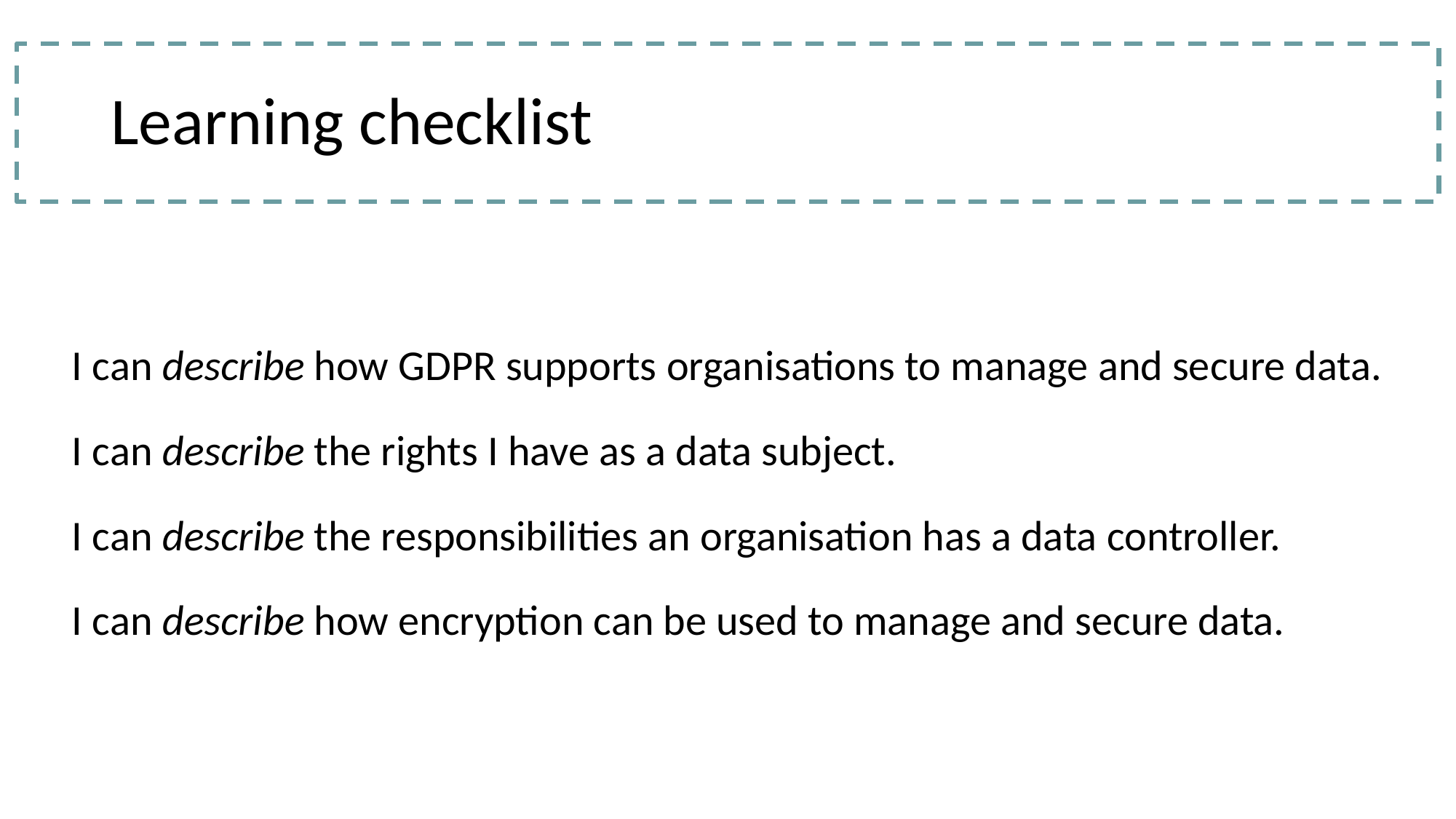

# Learning checklist
| I can describe how GDPR supports organisations to manage and secure data. I can describe the rights I have as a data subject. I can describe the responsibilities an organisation has a data controller. I can describe how encryption can be used to manage and secure data. |
| --- |